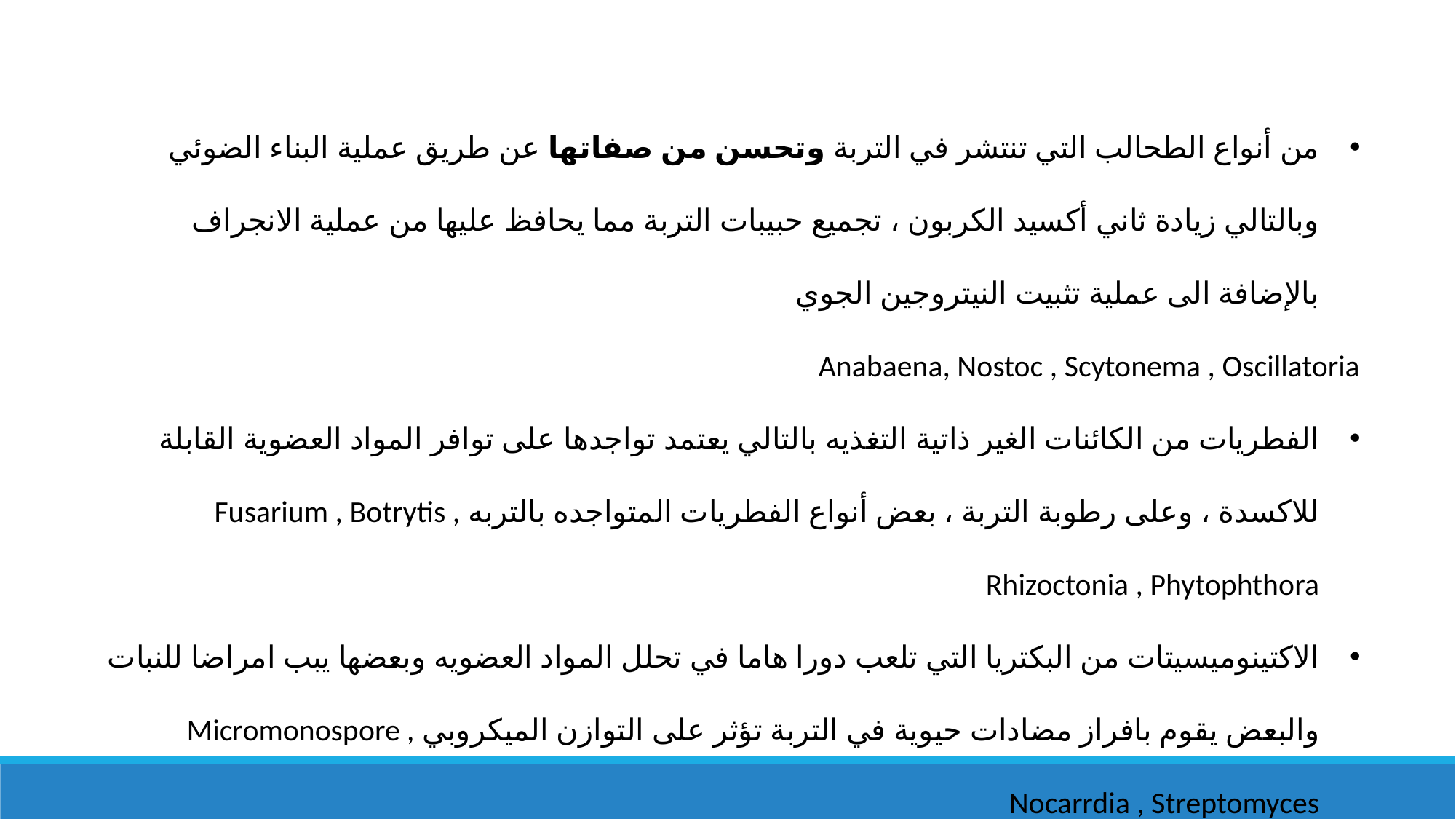

من أنواع الطحالب التي تنتشر في التربة وتحسن من صفاتها عن طريق عملية البناء الضوئي وبالتالي زيادة ثاني أكسيد الكربون ، تجميع حبيبات التربة مما يحافظ عليها من عملية الانجراف بالإضافة الى عملية تثبيت النيتروجين الجوي
Anabaena, Nostoc , Scytonema , Oscillatoria
الفطريات من الكائنات الغير ذاتية التغذيه بالتالي يعتمد تواجدها على توافر المواد العضوية القابلة للاكسدة ، وعلى رطوبة التربة ، بعض أنواع الفطريات المتواجده بالتربه Fusarium , Botrytis , Rhizoctonia , Phytophthora
الاكتينوميسيتات من البكتريا التي تلعب دورا هاما في تحلل المواد العضويه وبعضها يبب امراضا للنبات والبعض يقوم بافراز مضادات حيوية في التربة تؤثر على التوازن الميكروبي Micromonospore , Nocarrdia , Streptomyces